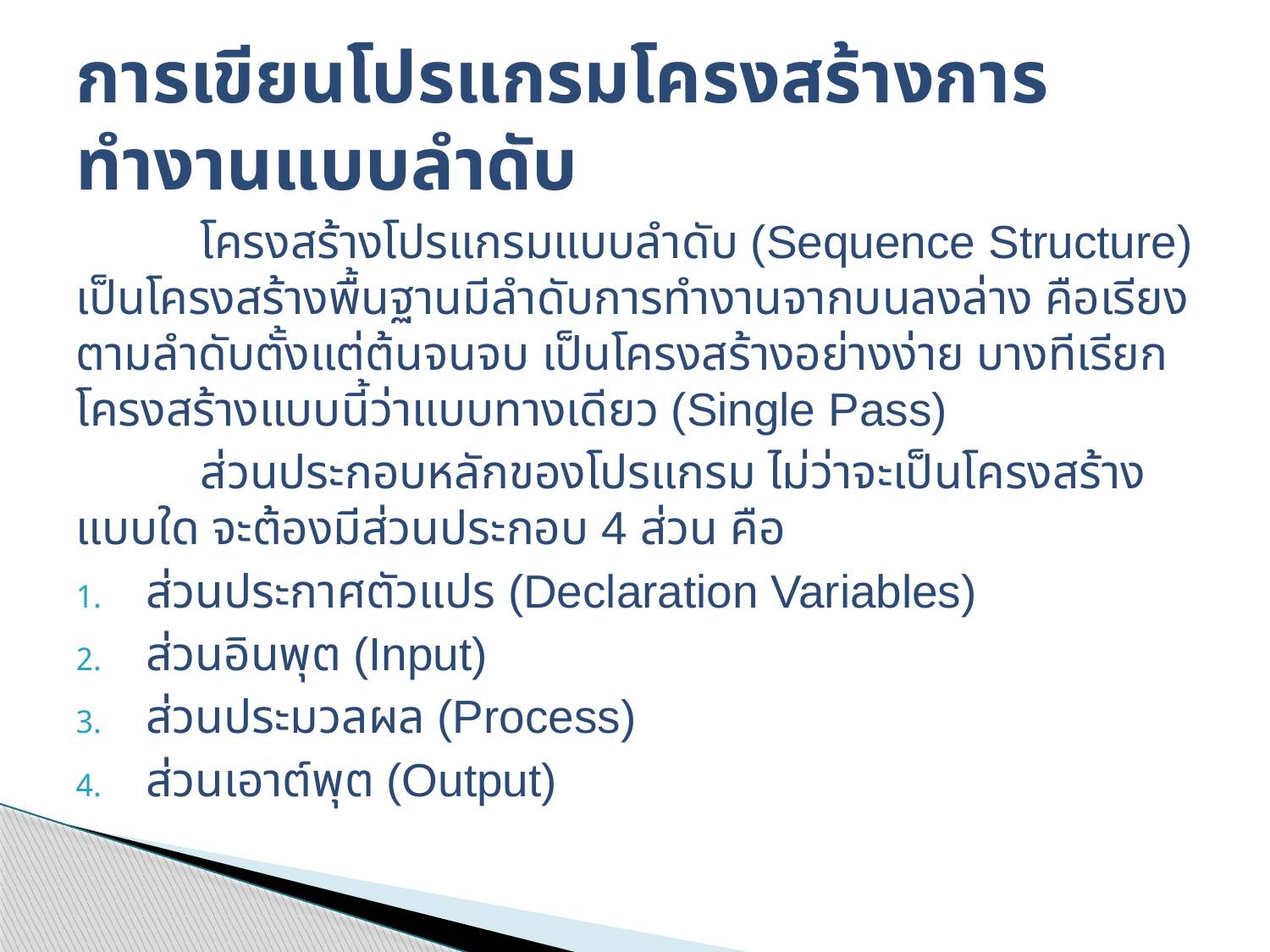

# การเขียนโปรแกรมโครงสร้างการทำงานแบบลำดับ
 	โครงสร้างโปรแกรมแบบลำดับ (Sequence Structure) เป็นโครงสร้างพื้นฐานมีลำดับการทำงานจากบนลงล่าง คือเรียงตามลำดับตั้งแต่ต้นจนจบ เป็นโครงสร้างอย่างง่าย บางทีเรียกโครงสร้างแบบนี้ว่าแบบทางเดียว (Single Pass)
	ส่วนประกอบหลักของโปรแกรม ไม่ว่าจะเป็นโครงสร้างแบบใด จะต้องมีส่วนประกอบ 4 ส่วน คือ
ส่วนประกาศตัวแปร (Declaration Variables)
ส่วนอินพุต (Input)
ส่วนประมวลผล (Process)
ส่วนเอาต์พุต (Output)